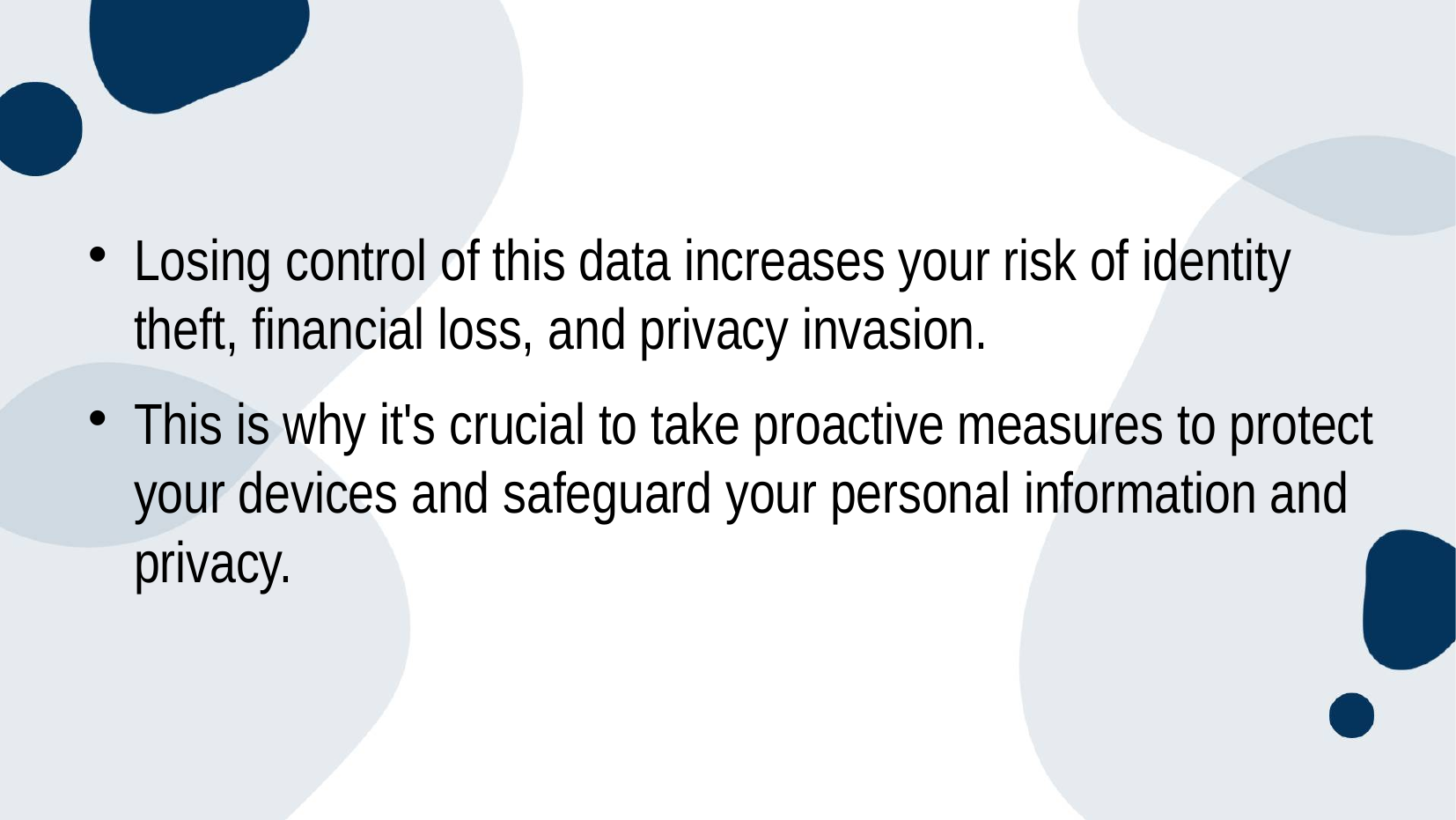

#
Losing control of this data increases your risk of identity theft, financial loss, and privacy invasion.
This is why it's crucial to take proactive measures to protect your devices and safeguard your personal information and privacy.